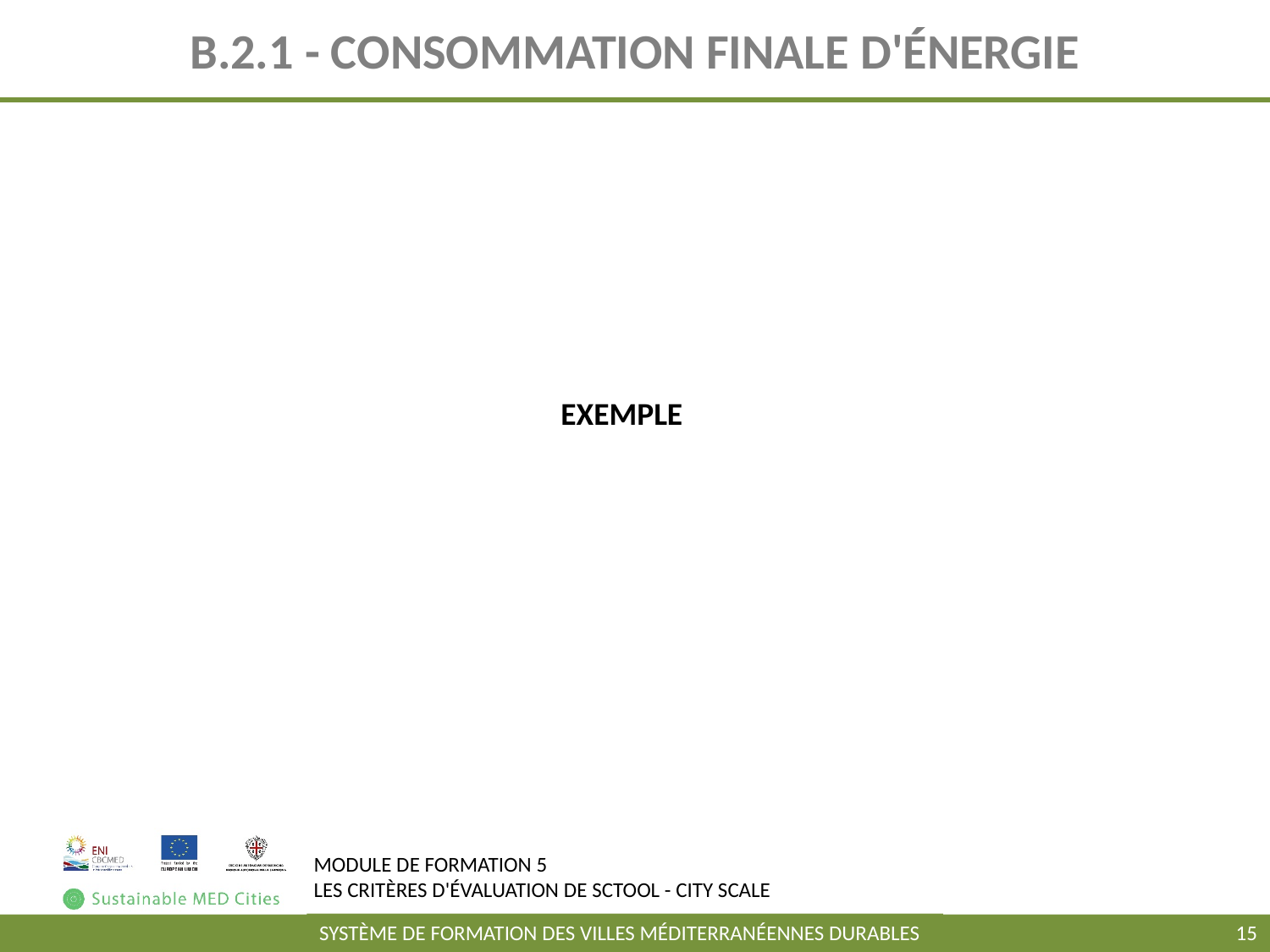

# B.2.1 - CONSOMMATION FINALE D'ÉNERGIE

EXEMPLE
15
SYSTÈME DE FORMATION DES VILLES MÉDITERRANÉENNES DURABLES